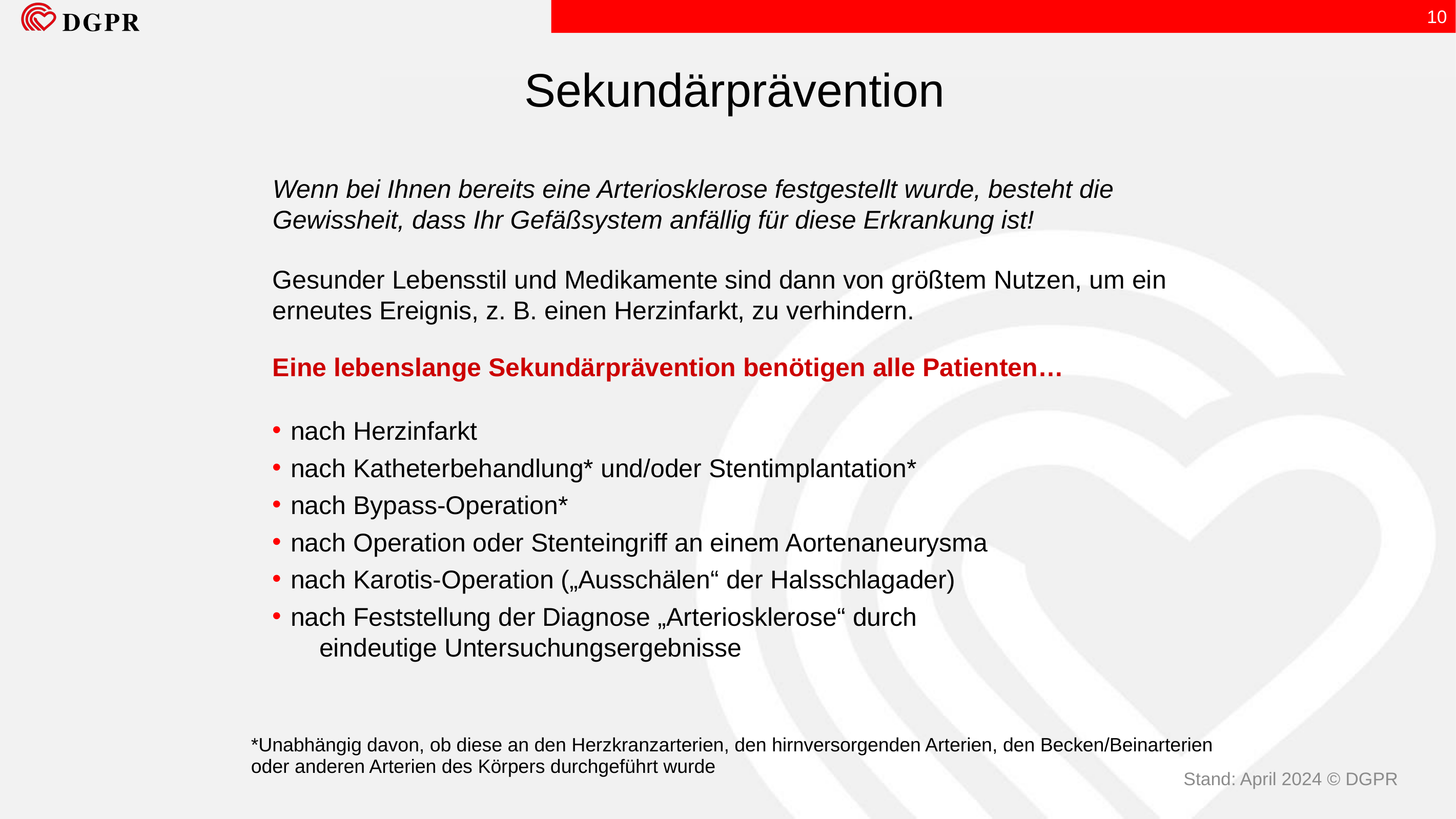

10
Sekundärprävention
Wenn bei Ihnen bereits eine Arteriosklerose festgestellt wurde, besteht die Gewissheit, dass Ihr Gefäßsystem anfällig für diese Erkrankung ist!
Gesunder Lebensstil und Medikamente sind dann von größtem Nutzen, um ein erneutes Ereignis, z. B. einen Herzinfarkt, zu verhindern.
Eine lebenslange Sekundärprävention benötigen alle Patienten…
nach Herzinfarkt
nach Katheterbehandlung* und/oder Stentimplantation*
nach Bypass-Operation*
nach Operation oder Stenteingriff an einem Aortenaneurysma
nach Karotis-Operation („Ausschälen“ der Halsschlagader)
nach Feststellung der Diagnose „Arteriosklerose“ durch
    eindeutige Untersuchungsergebnisse
*Unabhängig davon, ob diese an den Herzkranzarterien, den hirnversorgenden Arterien, den Becken/Beinarterien oder anderen Arterien des Körpers durchgeführt wurde
Stand: April 2024 © DGPR